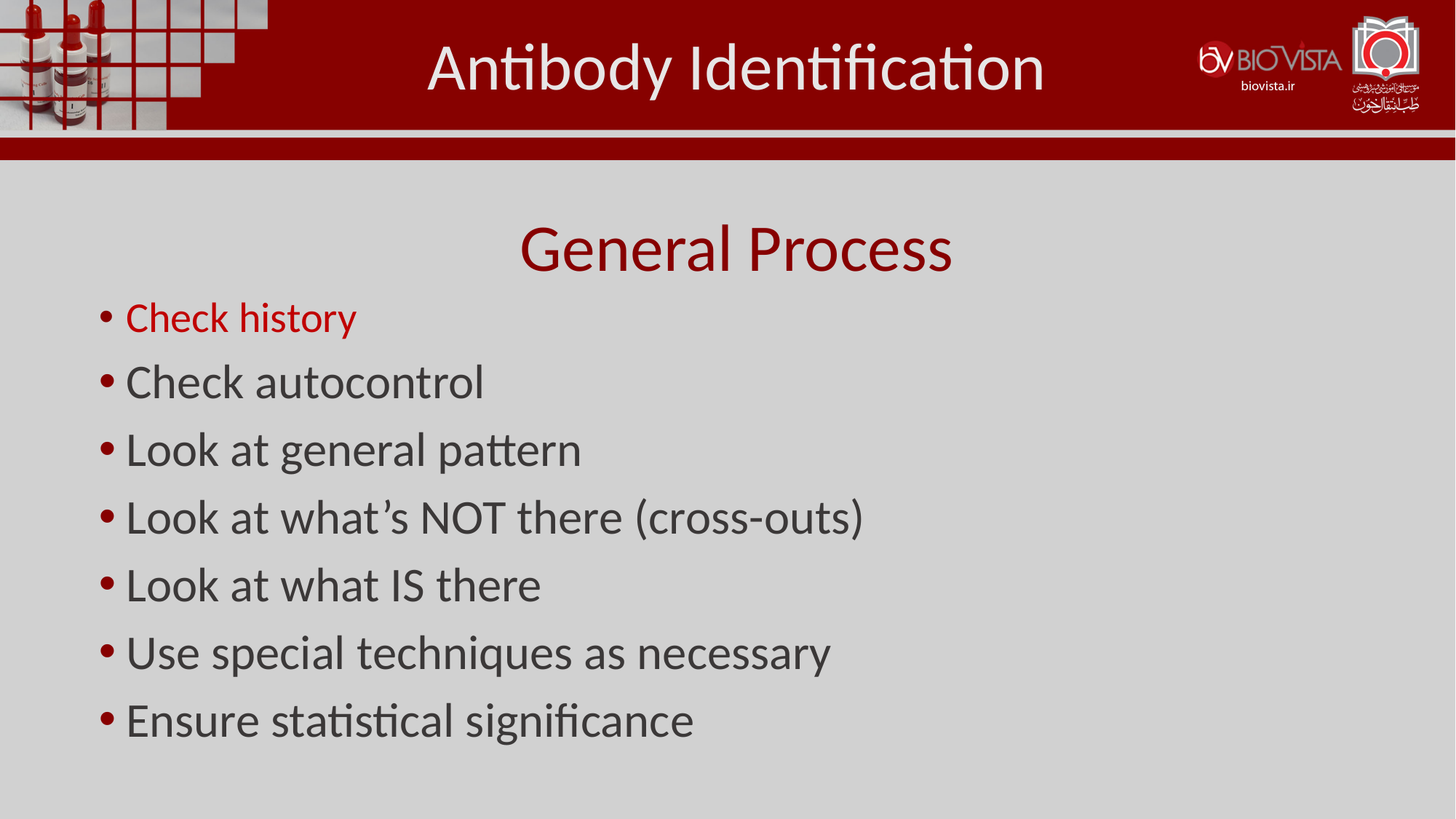

Antibody Identification
General Process
Check history
Check autocontrol
Look at general pattern
Look at what’s NOT there (cross-outs)
Look at what IS there
Use special techniques as necessary
Ensure statistical significance